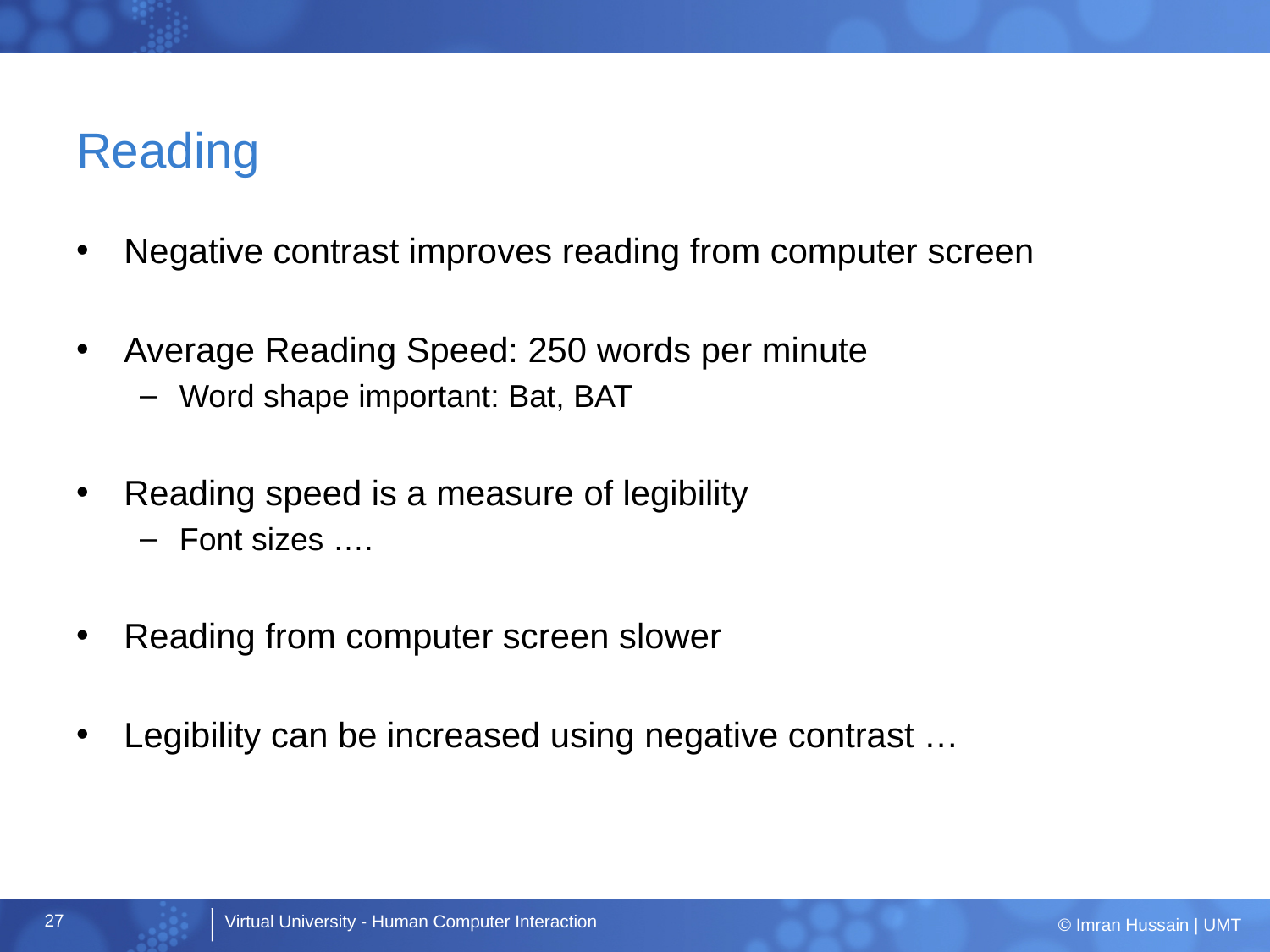

# Reading
Negative contrast improves reading from computer screen

Average Reading Speed: 250 words per minute
Word shape important: Bat, BAT

Reading speed is a measure of legibility
Font sizes ….

Reading from computer screen slower

Legibility can be increased using negative contrast …